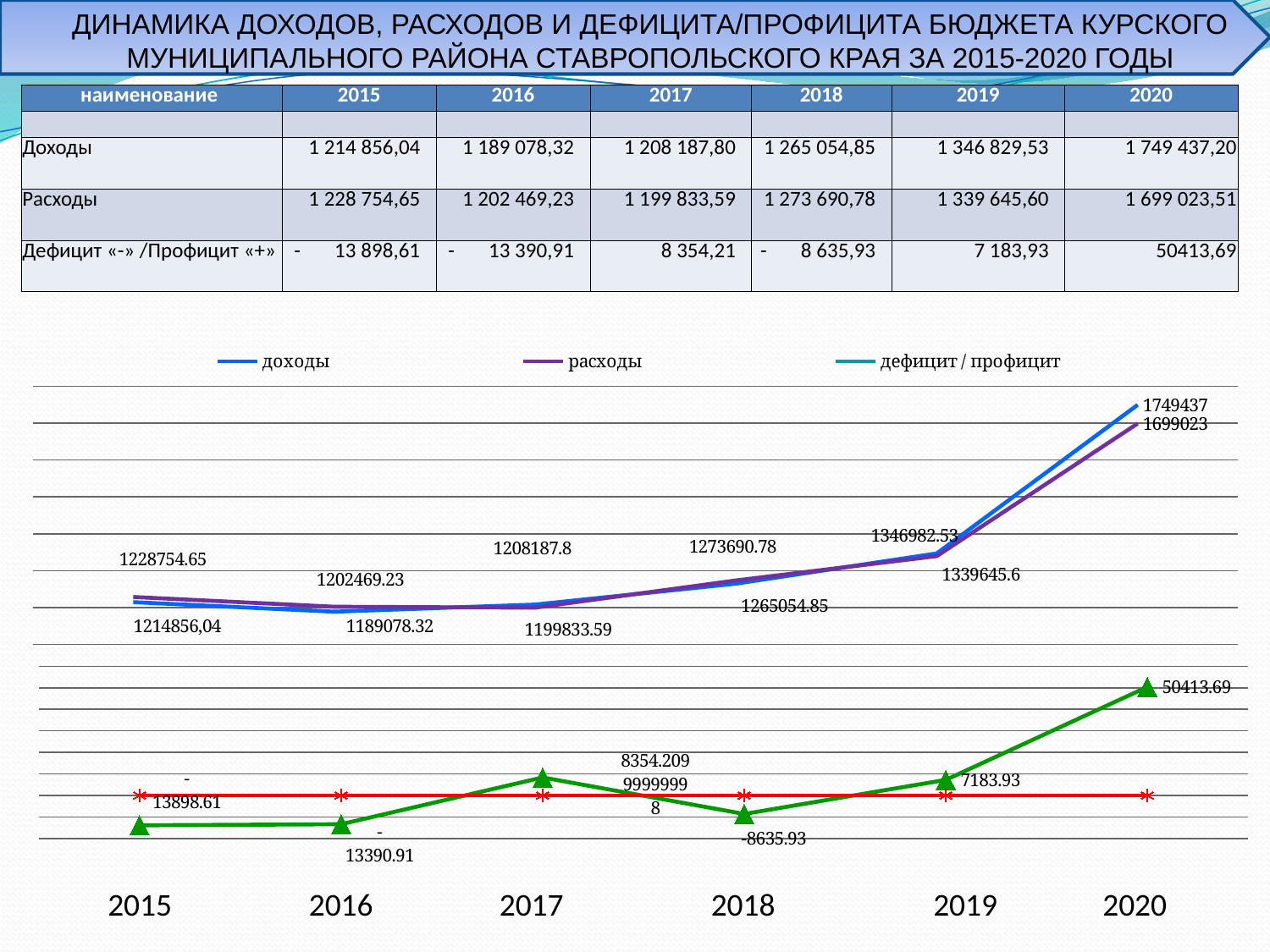

ДИНАМИКА ДОХОДОВ, РАСХОДОВ И ДЕФИЦИТА/ПРОФИЦИТА БЮДЖЕТА КУРСКОГО МУНИЦИПАЛЬНОГО РАЙОНА СТАВРОПОЛЬСКОГО КРАЯ ЗА 2015-2020 ГОДЫ

| наименование | 2015 | 2016 | 2017 | 2018 | 2019 | 2020 |
| --- | --- | --- | --- | --- | --- | --- |
|  |  |  |  |  |  |  |
| Доходы | 1 214 856,04 | 1 189 078,32 | 1 208 187,80 | 1 265 054,85 | 1 346 829,53 | 1 749 437,20 |
| Расходы | 1 228 754,65 | 1 202 469,23 | 1 199 833,59 | 1 273 690,78 | 1 339 645,60 | 1 699 023,51 |
| Дефицит «-» /Профицит «+» | - 13 898,61 | - 13 390,91 | 8 354,21 | - 8 635,93 | 7 183,93 | 50413,69 |

### Chart

| Category | доходы | расходы | дефицит / профицит |
|---|---|---|---|
| 2015 | 1214856.04 | 1228754.6500000008 | None |
| 2016 | 1189078.32 | 1202469.23 | None |
| 2017 | 1208187.8 | 1199833.59 | None |
| 2018 | 1265054.85 | 1273690.78 | None |
| 2019 | 1346982.53 | 1339645.6 | None |
| 2020 | 1749437.0 | 1699023.0 | None |

### Chart

| Category | Столбец1 | #REF! |
|---|---|---|
| 2015 | -13898.61 | 0.0 |
| 2016 | -13390.91 | 0.0 |
| 2017 | 8354.209999999975 | 0.0 |
| 2018 | -8635.93 | 0.0 |
| 2019 | 7183.929999999999 | 0.0 |
| 2020 | 50413.689999999995 | 0.0 |
2015
2016
2017
2018
2019
2020